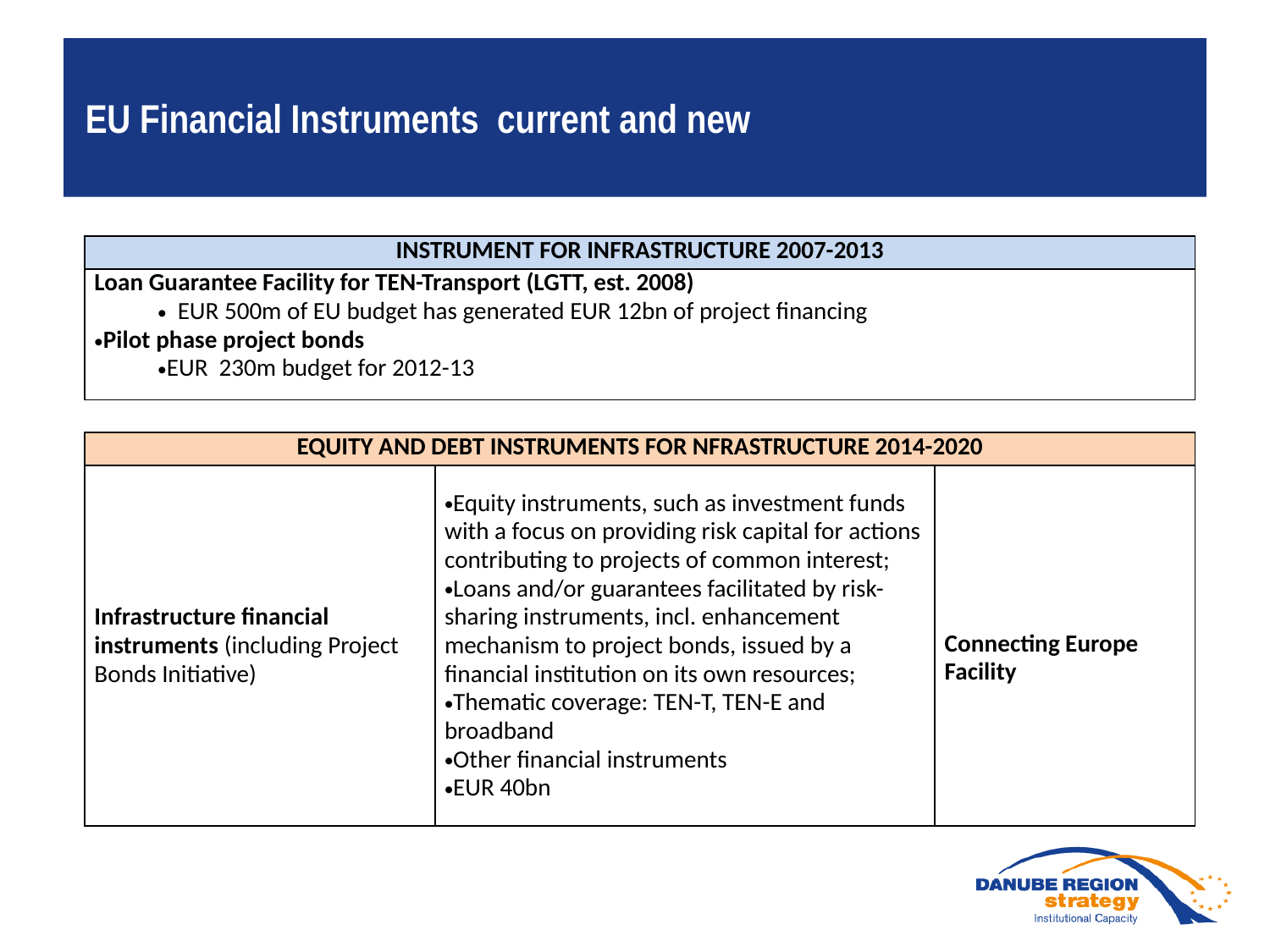

# EU Financial Instruments  current and new
| INSTRUMENT FOR INFRASTRUCTURE 2007-2013 |  |  |
| --- | --- | --- |
| Loan Guarantee Facility for TEN-Transport (LGTT, est. 2008) EUR 500m of EU budget has generated EUR 12bn of project financing Pilot phase project bonds EUR 230m budget for 2012-13 |  |  |
|  |  |  |
| EQUITY AND DEBT INSTRUMENTS FOR NFRASTRUCTURE 2014-2020 |  |  |
| Infrastructure financial instruments (including Project Bonds Initiative) | Equity instruments, such as investment funds with a focus on providing risk capital for actions contributing to projects of common interest; Loans and/or guarantees facilitated by risk-sharing instruments, incl. enhancement mechanism to project bonds, issued by a financial institution on its own resources; Thematic coverage: TEN-T, TEN-E and broadband Other financial instruments EUR 40bn | Connecting Europe Facility |